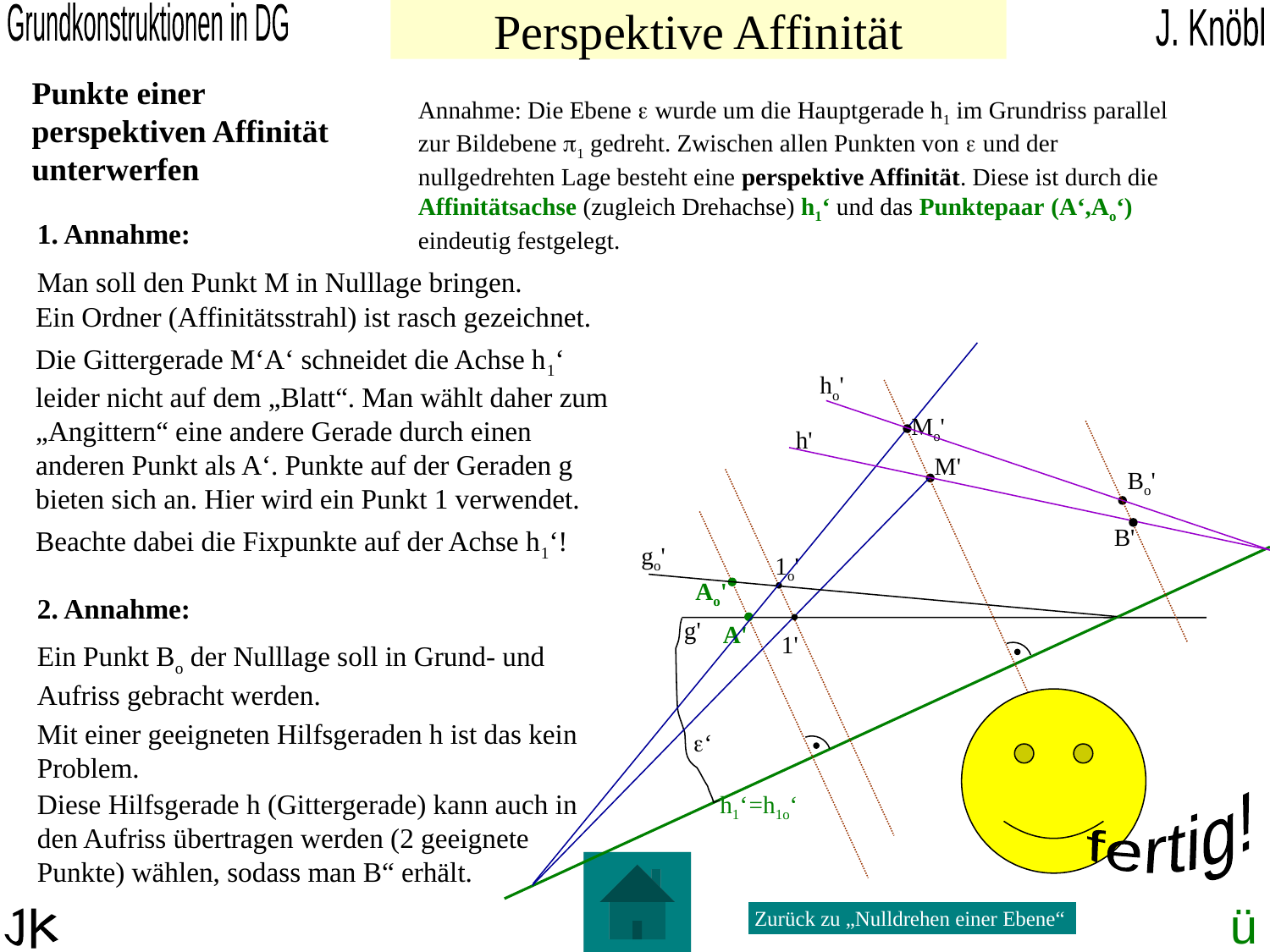

# Perspektive Affinität
Punkte einer perspektiven Affinität unterwerfen
Annahme: Die Ebene ε wurde um die Hauptgerade h1 im Grundriss parallel zur Bildebene π1 gedreht. Zwischen allen Punkten von ε und der nullgedrehten Lage besteht eine perspektive Affinität. Diese ist durch die Affinitätsachse (zugleich Drehachse) h1‘ und das Punktepaar (A‘,Ao‘) eindeutig festgelegt.
1. Annahme:
Man soll den Punkt M in Nulllage bringen.
Ein Ordner (Affinitätsstrahl) ist rasch gezeichnet.
Die Gittergerade M‘A‘ schneidet die Achse h1‘ leider nicht auf dem „Blatt“. Man wählt daher zum „Angittern“ eine andere Gerade durch einen anderen Punkt als A‘. Punkte auf der Geraden g bieten sich an. Hier wird ein Punkt 1 verwendet.

ho'

Mo'

h'

M'
Bo'

Beachte dabei die Fixpunkte auf der Achse h1‘!

B'
go'

1o'

Ao'

2. Annahme:
Ein Punkt Bo der Nulllage soll in Grund- und Aufriss gebracht werden.

g'

A'
1'

fertig!
Mit einer geeigneten Hilfsgeraden h ist das kein Problem.
ε‘

Diese Hilfsgerade h (Gittergerade) kann auch in den Aufriss übertragen werden (2 geeignete Punkte) wählen, sodass man B“ erhält.
h1‘
=h1o‘

ü
Zurück zu „Nulldrehen einer Ebene“